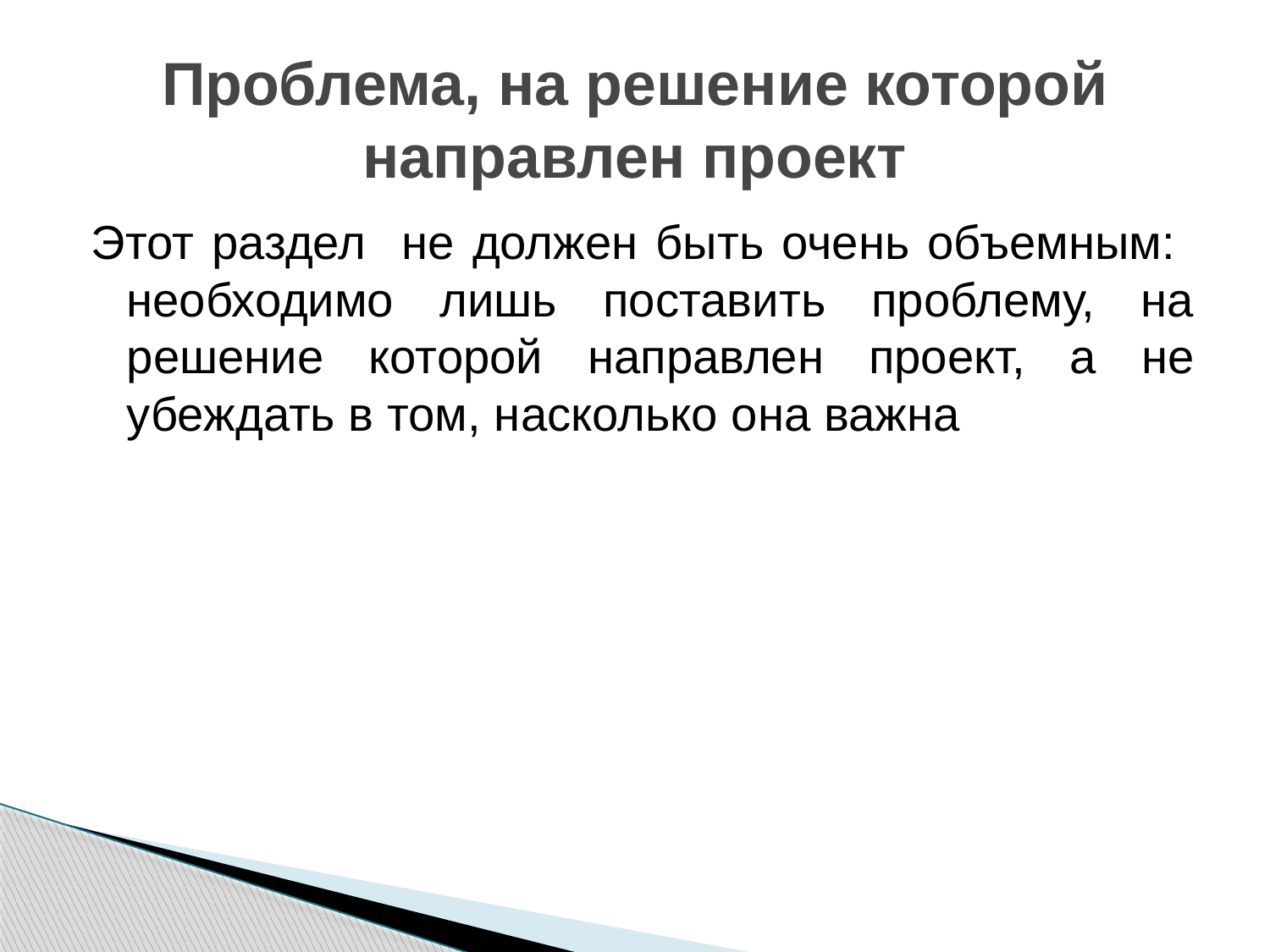

# Проблема, на решение которой направлен проект
Этот раздел  не должен быть очень объемным:  необходимо лишь поставить проблему, на решение которой направлен проект, а не убеждать в том, насколько она важна